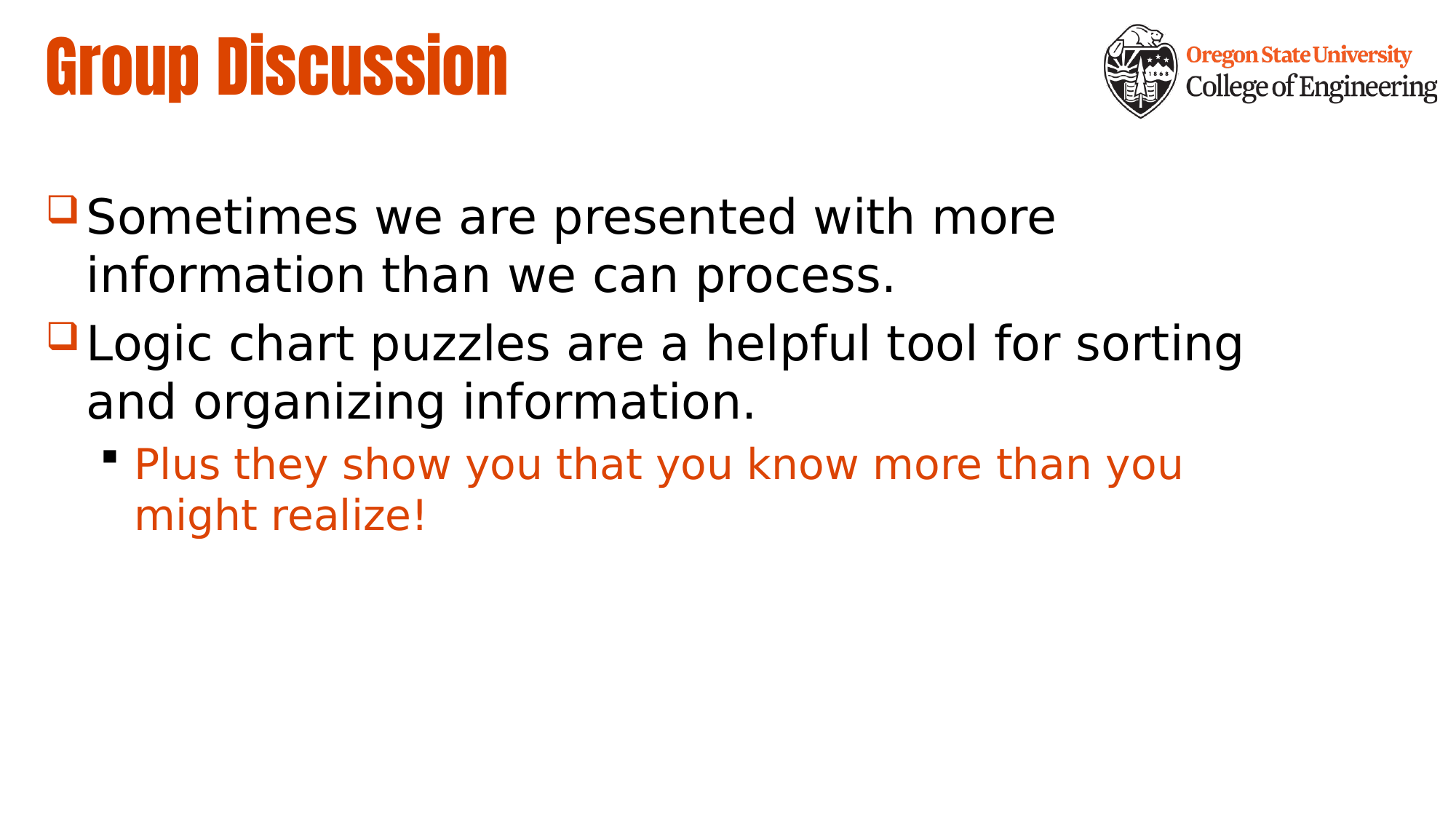

# Group Discussion
Sometimes we are presented with more information than we can process.
Logic chart puzzles are a helpful tool for sorting and organizing information.
Plus they show you that you know more than you might realize!